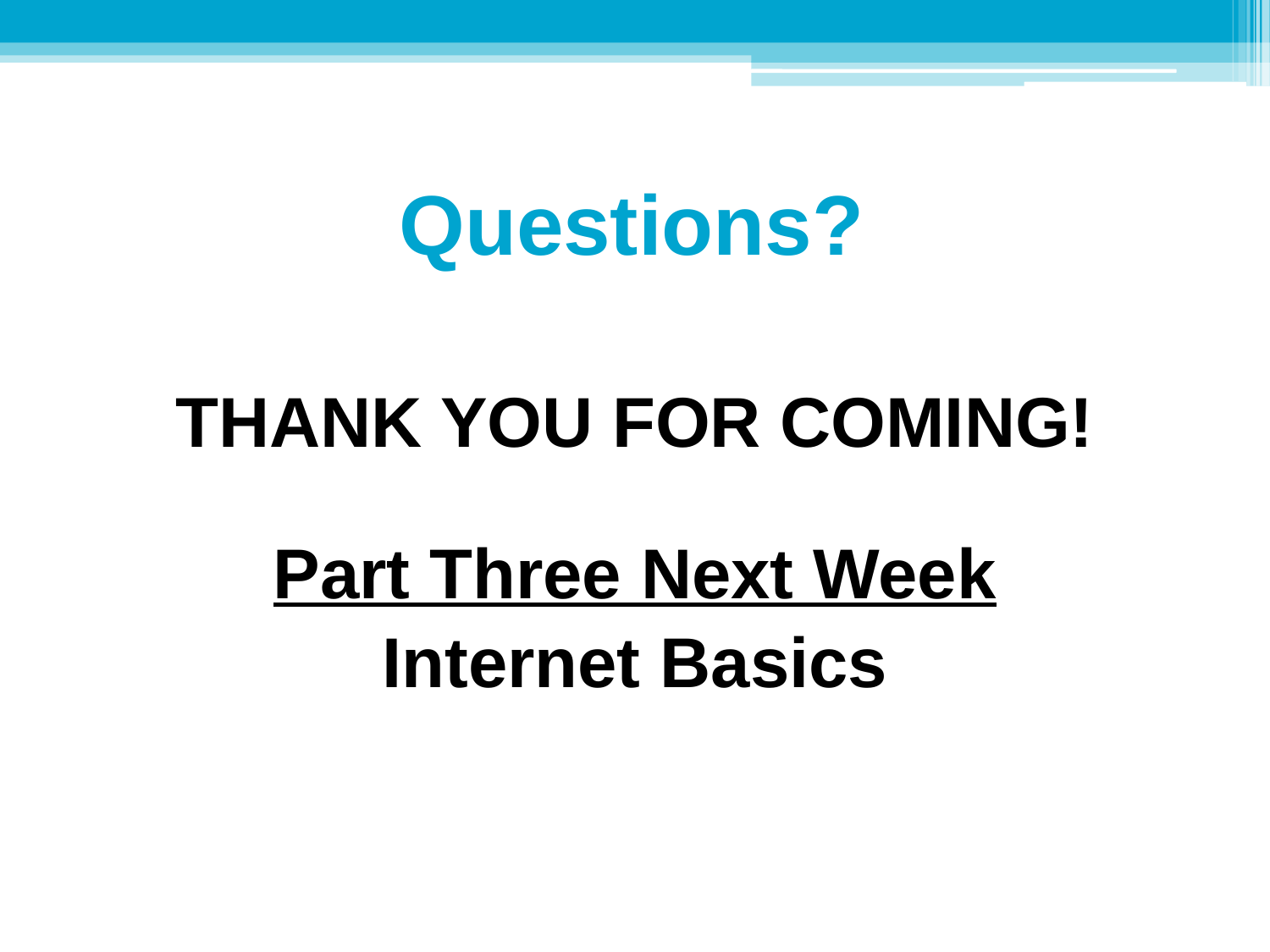

# Questions?
THANK YOU FOR COMING!

Part Three Next Week
Internet Basics